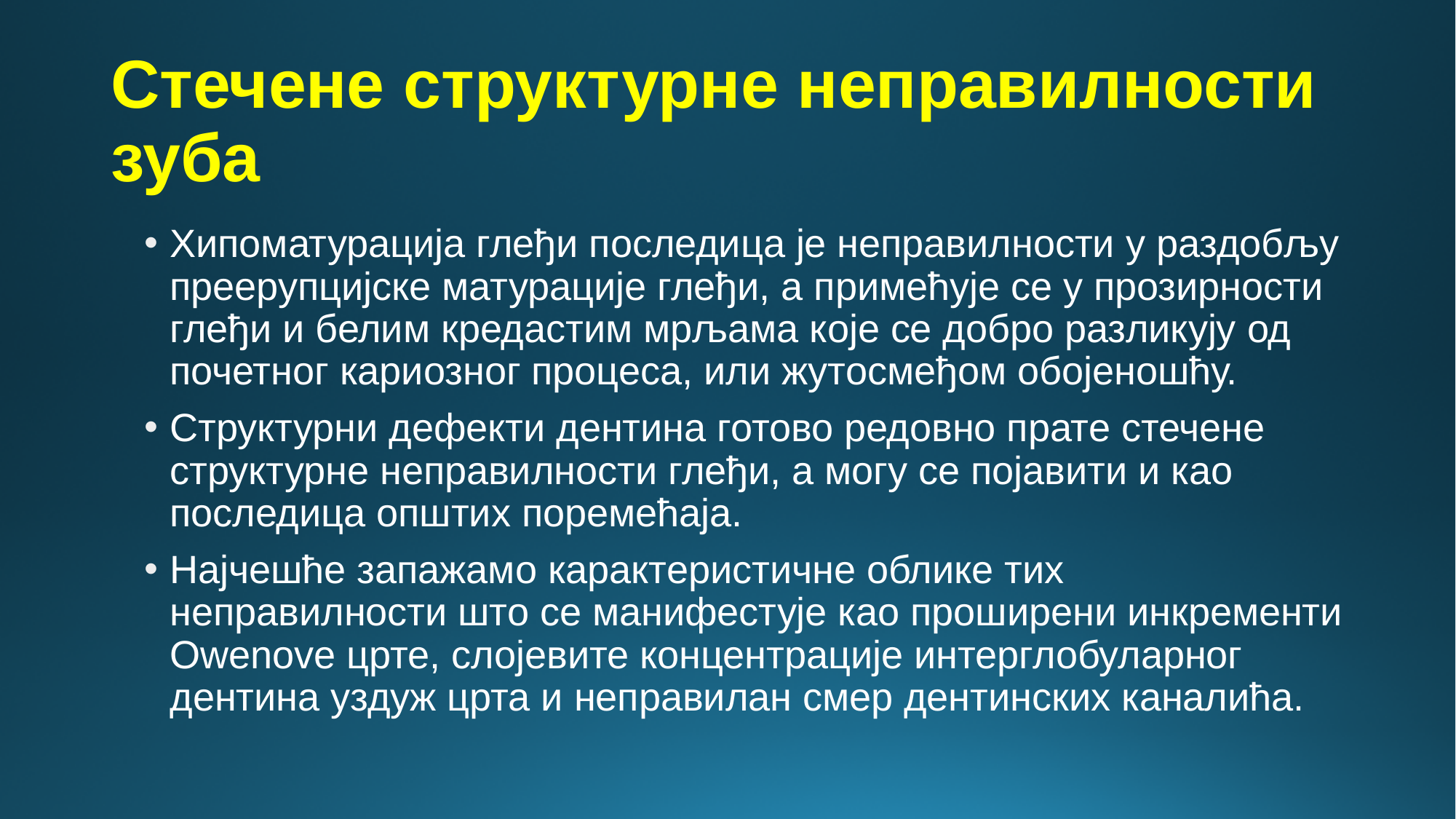

# Стечене структурне неправилности зуба
Хипоматурација глеђи последица је неправилности у раздобљу преерупцијске матурације глеђи, а примећује се у прозирности глеђи и белим кредастим мрљама које се добро разликују од почетног кариозног процеса, или жутосмеђом обојеношћу.
Структурни дефекти дентина готово редовно прате стечене структурне неправилности глеђи, а могу се појавити и као последица општих поремећаја.
Најчешће запажамо карактеристичне облике тих неправилности што се манифестује као проширени инкременти Owenove црте, слојевите концентрације интерглобуларног дентина уздуж црта и неправилан смер дентинских каналића.